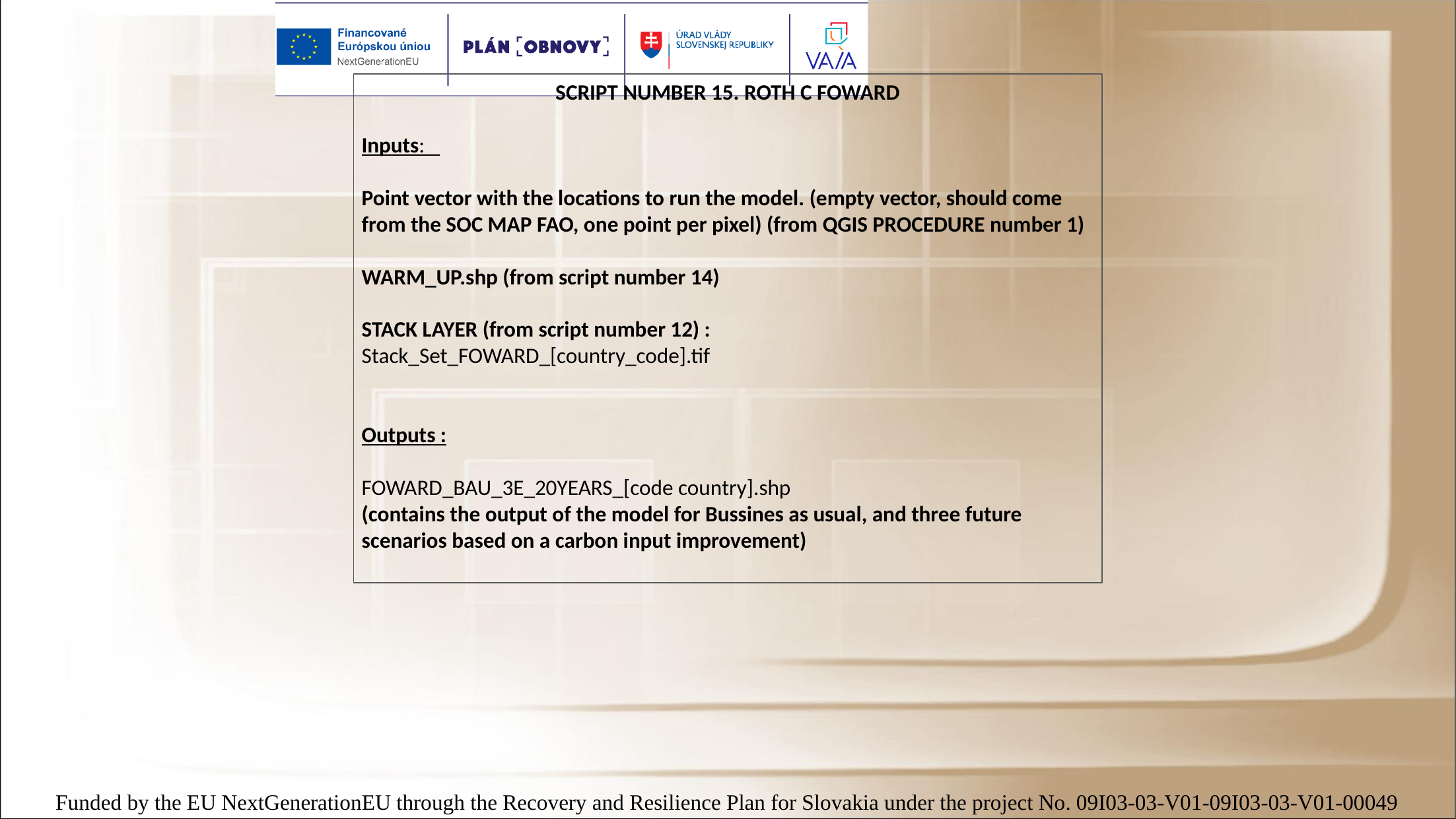

SCRIPT NUMBER 15. ROTH C FOWARD

Inputs:

Point vector with the locations to run the model. (empty vector, should come from the SOC MAP FAO, one point per pixel) (from QGIS PROCEDURE number 1)

WARM_UP.shp (from script number 14)

STACK LAYER (from script number 12) :
Stack_Set_FOWARD_[country_code].tif

Outputs :

FOWARD_BAU_3E_20YEARS_[code country].shp
(contains the output of the model for Bussines as usual, and three future scenarios based on a carbon input improvement)